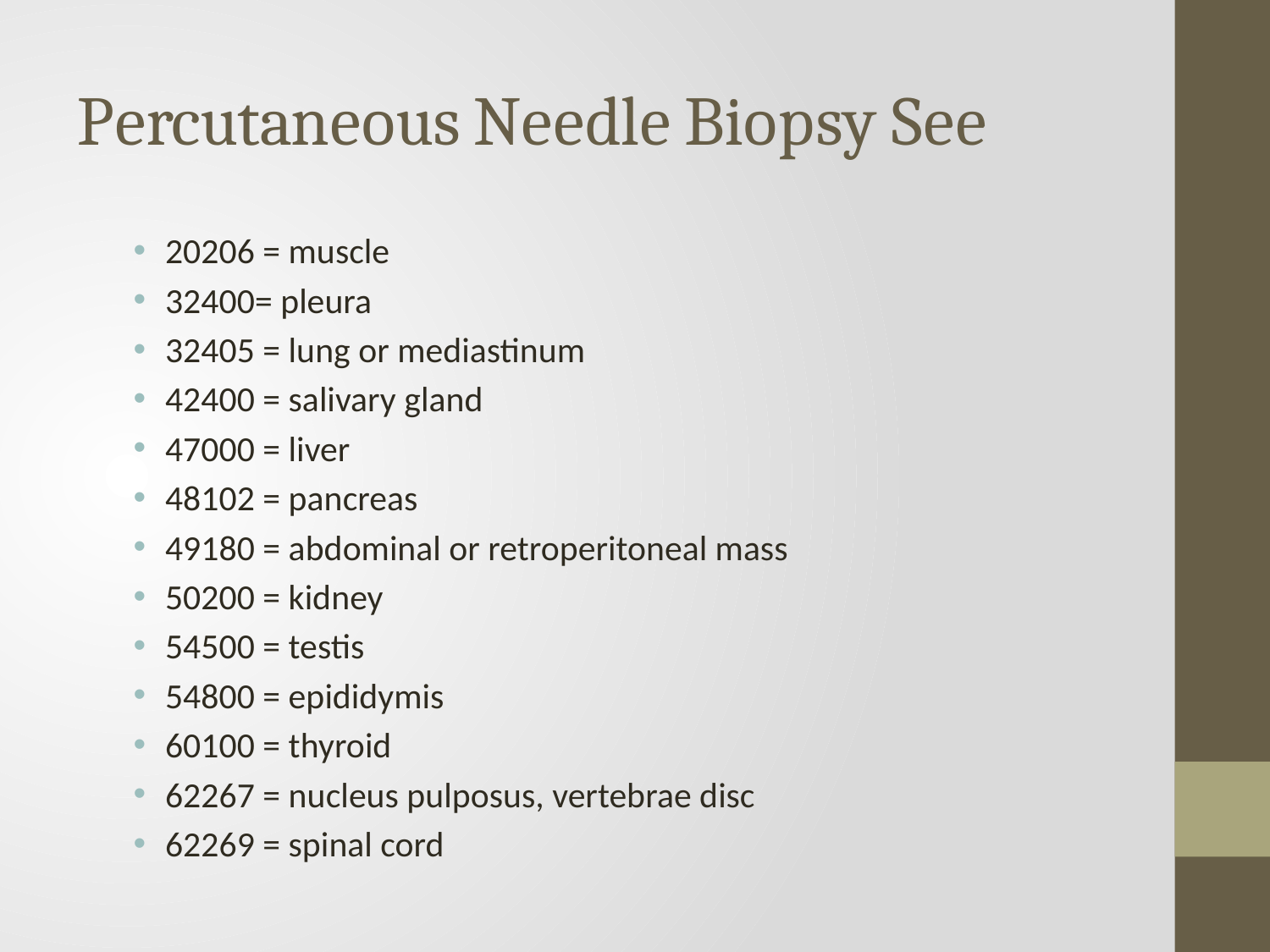

# Percutaneous Needle Biopsy See
20206 = muscle
32400= pleura
32405 = lung or mediastinum
42400 = salivary gland
47000 = liver
48102 = pancreas
49180 = abdominal or retroperitoneal mass
50200 = kidney
54500 = testis
54800 = epididymis
60100 = thyroid
62267 = nucleus pulposus, vertebrae disc
62269 = spinal cord